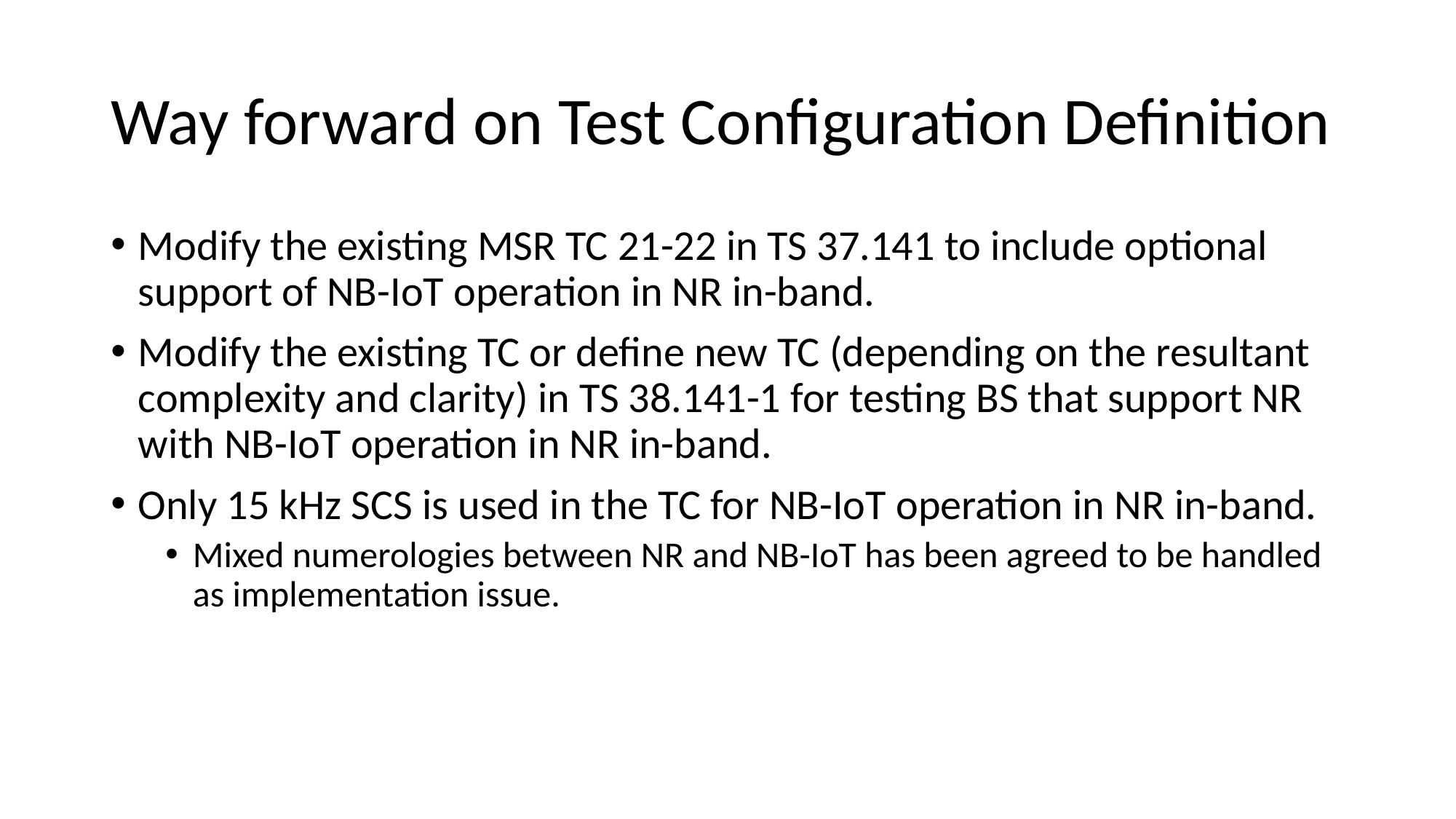

# Way forward on Test Configuration Definition
Modify the existing MSR TC 21-22 in TS 37.141 to include optional support of NB-IoT operation in NR in-band.
Modify the existing TC or define new TC (depending on the resultant complexity and clarity) in TS 38.141-1 for testing BS that support NR with NB-IoT operation in NR in-band.
Only 15 kHz SCS is used in the TC for NB-IoT operation in NR in-band.
Mixed numerologies between NR and NB-IoT has been agreed to be handled as implementation issue.